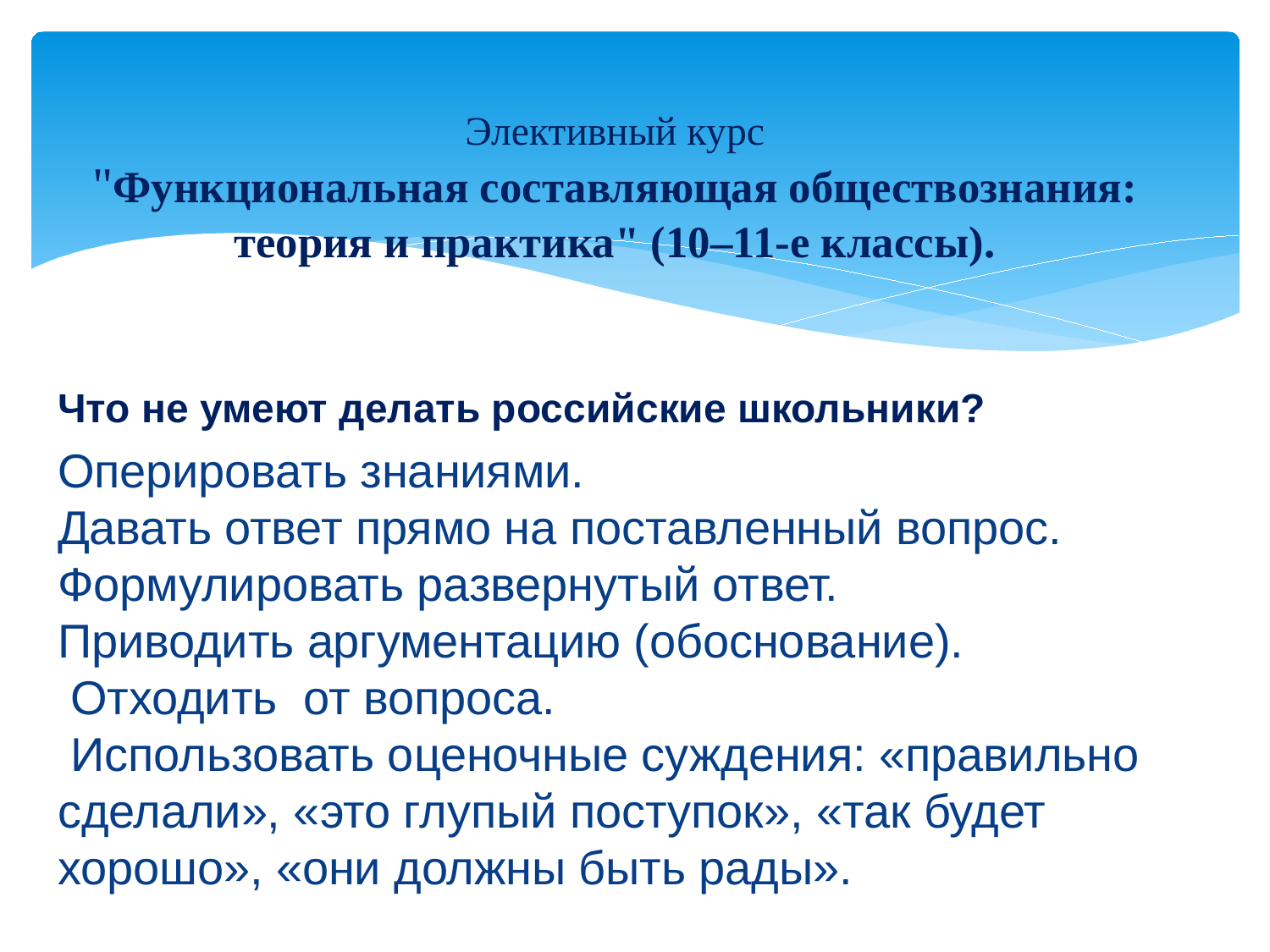

# Элективный курс "Функциональная составляющая обществознания: теория и практика" (10–11-е классы).
Что не умеют делать российские школьники?
Оперировать знаниями.
Давать ответ прямо на поставленный вопрос. Формулировать развернутый ответ.
Приводить аргументацию (обоснование).
 Отходить  от вопроса.
 Использовать оценочные суждения: «правильно сделали», «это глупый поступок», «так будет хорошо», «они должны быть рады».